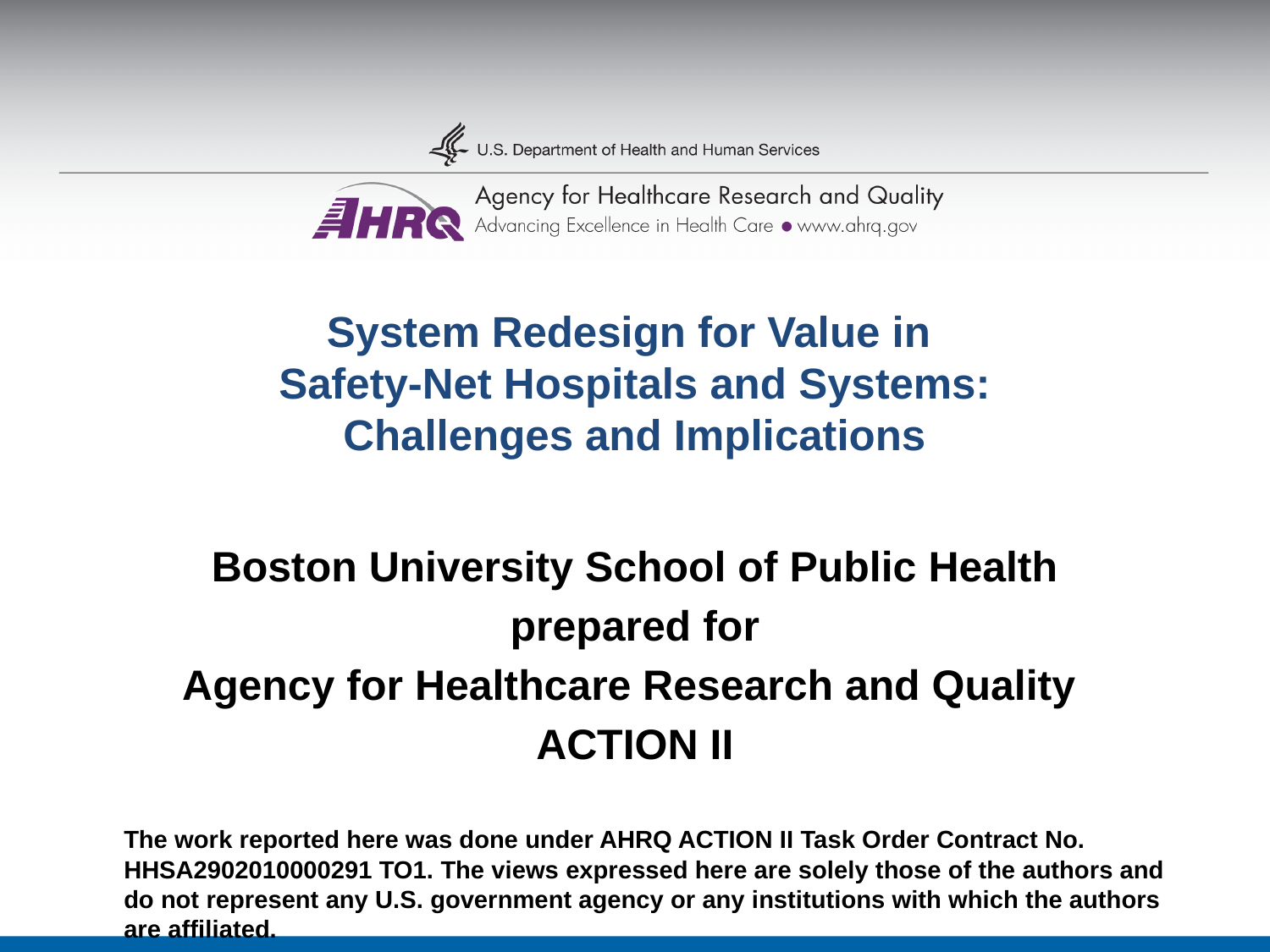

# System Redesign for Value in Safety-Net Hospitals and Systems: Challenges and Implications
Boston University School of Public Health
prepared for
Agency for Healthcare Research and Quality
ACTION II

The work reported here was done under AHRQ ACTION II Task Order Contract No. HHSA2902010000291 TO1. The views expressed here are solely those of the authors and do not represent any U.S. government agency or any institutions with which the authors are affiliated.